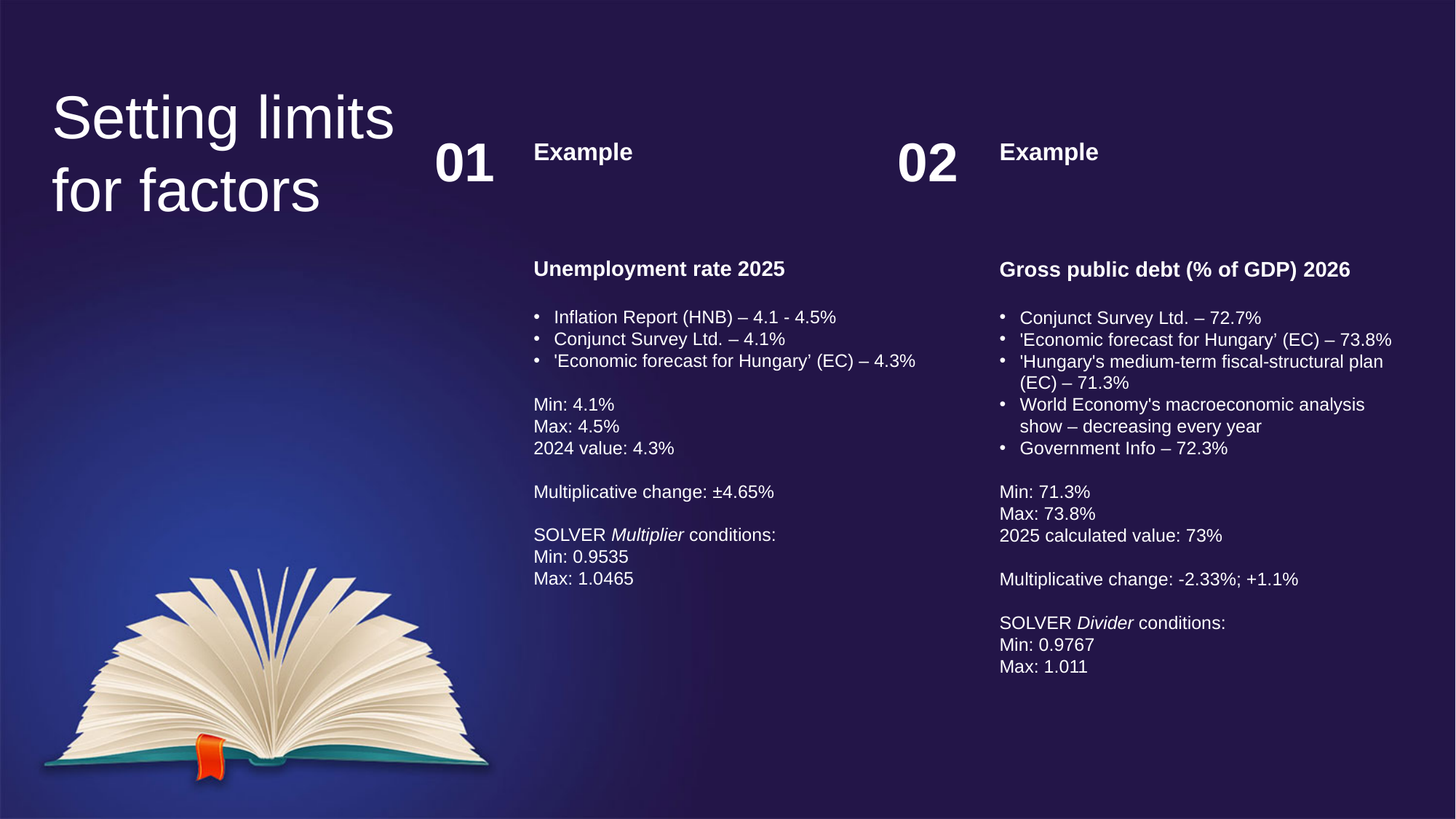

Setting limits for factors
01
Example
Unemployment rate 2025
Inflation Report (HNB) – 4.1 - 4.5%
Conjunct Survey Ltd. – 4.1%
'Economic forecast for Hungary’ (EC) – 4.3%

Min: 4.1%
Max: 4.5%
2024 value: 4.3%

Multiplicative change: ±4.65%

SOLVER Multiplier conditions:
Min: 0.9535
Max: 1.0465
02
Example
Gross public debt (% of GDP) 2026
Conjunct Survey Ltd. – 72.7%
'Economic forecast for Hungary’ (EC) – 73.8%
'Hungary's medium-term fiscal-structural plan (EC) – 71.3%
World Economy's macroeconomic analysis show – decreasing every year
Government Info – 72.3%

Min: 71.3%
Max: 73.8%
2025 calculated value: 73%

Multiplicative change: -2.33%; +1.1%

SOLVER Divider conditions:
Min: 0.9767
Max: 1.011